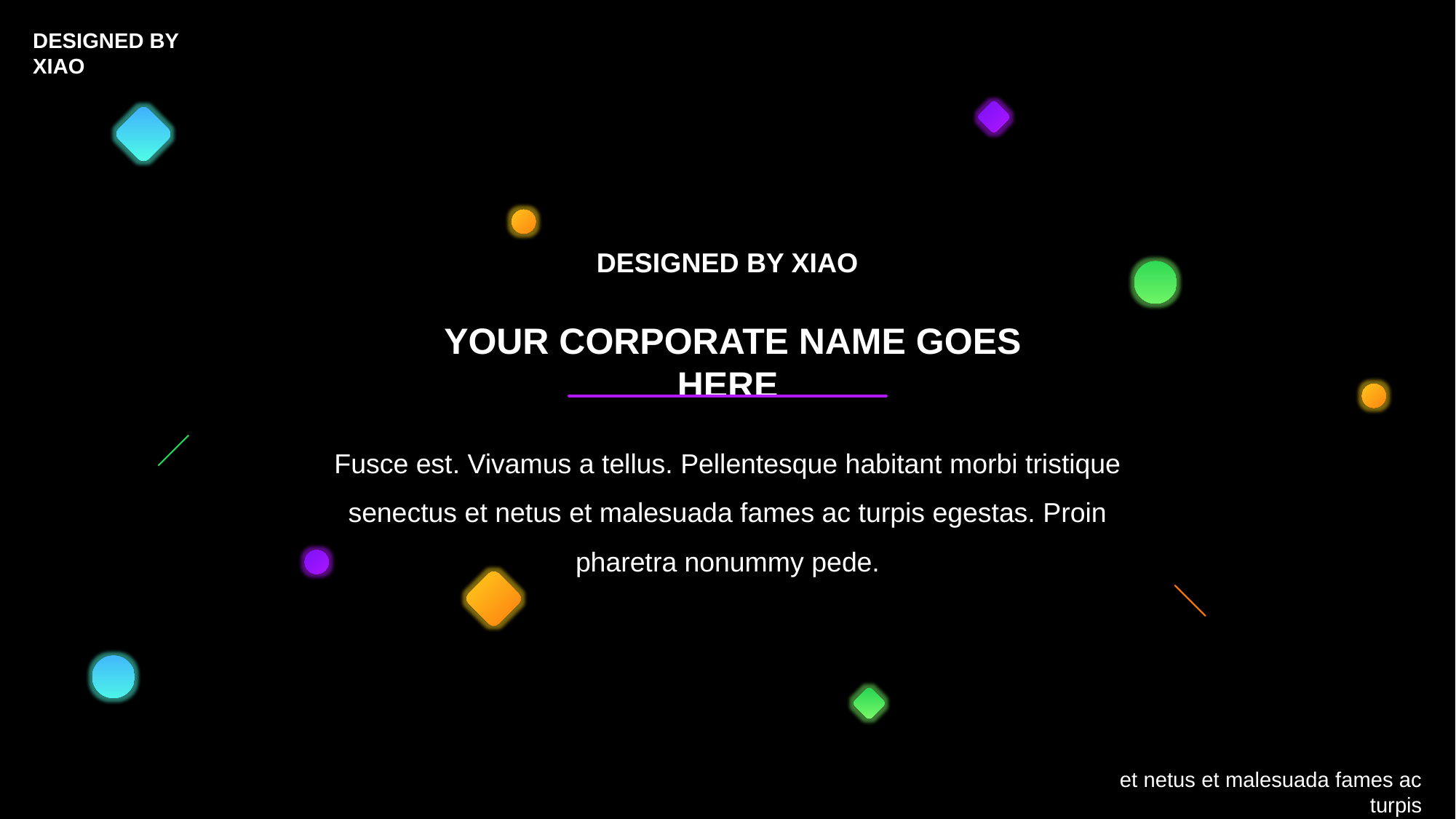

DESIGNED BY XIAO

DESIGNED BY XIAO

 YOUR CORPORATE NAME GOES HERE

Fusce est. Vivamus a tellus. Pellentesque habitant morbi tristique senectus et netus et malesuada fames ac turpis egestas. Proin pharetra nonummy pede.

et netus et malesuada fames ac turpis